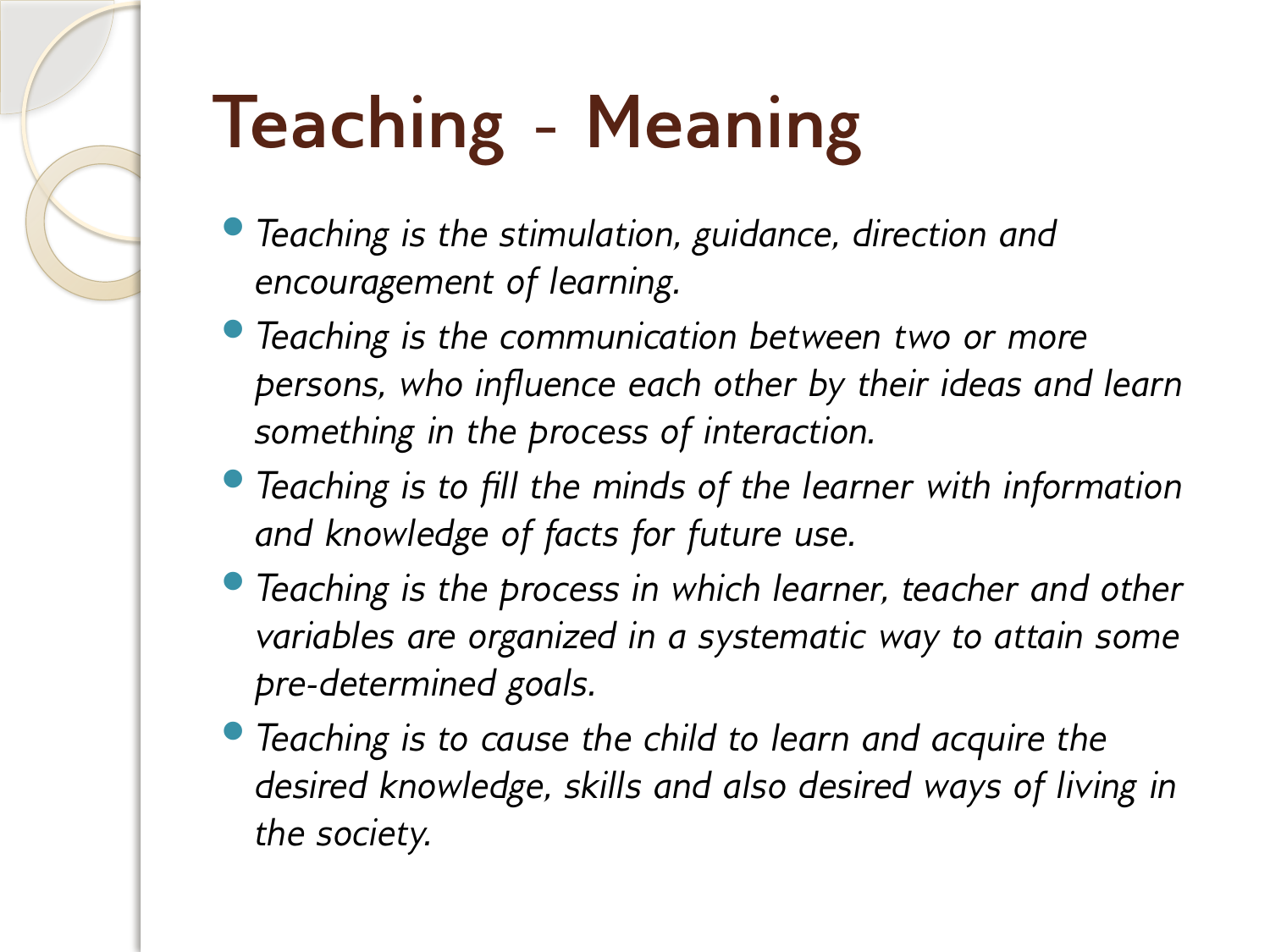

# Teaching - Meaning
Teaching is the stimulation, guidance, direction and encouragement of learning.
Teaching is the communication between two or more persons, who influence each other by their ideas and learn something in the process of interaction.
Teaching is to fill the minds of the learner with information and knowledge of facts for future use.
Teaching is the process in which learner, teacher and other variables are organized in a systematic way to attain some pre-determined goals.
Teaching is to cause the child to learn and acquire the desired knowledge, skills and also desired ways of living in the society.